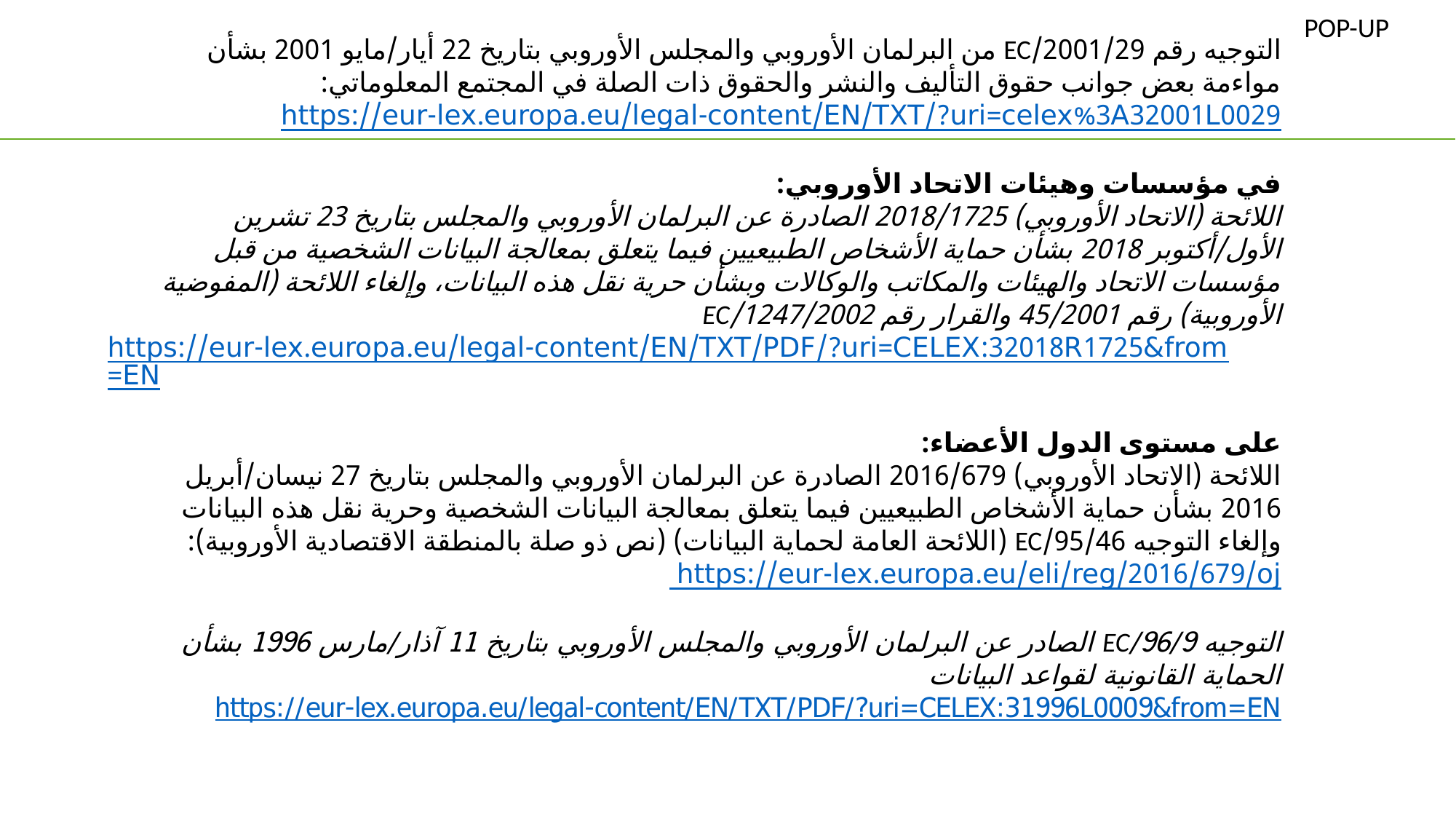

POP-UP
التوجيه رقم 2001/29/EC من البرلمان الأوروبي والمجلس الأوروبي بتاريخ 22 أيار/مايو 2001 بشأن مواءمة بعض جوانب حقوق التأليف والنشر والحقوق ذات الصلة في المجتمع المعلوماتي:
https://eur-lex.europa.eu/legal-content/EN/TXT/?uri=celex%3A32001L0029

في مؤسسات وهيئات الاتحاد الأوروبي:
اللائحة (الاتحاد الأوروبي) 2018/1725 الصادرة عن البرلمان الأوروبي والمجلس بتاريخ 23 تشرين الأول/أكتوبر 2018 بشأن حماية الأشخاص الطبيعيين فيما يتعلق بمعالجة البيانات الشخصية من قبل مؤسسات الاتحاد والهيئات والمكاتب والوكالات وبشأن حرية نقل هذه البيانات، وإلغاء اللائحة (المفوضية الأوروبية) رقم 45/2001 والقرار رقم 1247/2002/EC
https://eur-lex.europa.eu/legal-content/EN/TXT/PDF/?uri=CELEX:32018R1725&from=EN

على مستوى الدول الأعضاء:
اللائحة (الاتحاد الأوروبي) 2016/679 الصادرة عن البرلمان الأوروبي والمجلس بتاريخ 27 نيسان/أبريل 2016 بشأن حماية الأشخاص الطبيعيين فيما يتعلق بمعالجة البيانات الشخصية وحرية نقل هذه البيانات وإلغاء التوجيه 95/46/EC (اللائحة العامة لحماية البيانات) (نص ذو صلة بالمنطقة الاقتصادية الأوروبية):
 https://eur-lex.europa.eu/eli/reg/2016/679/oj

التوجيه 96/9/EC الصادر عن البرلمان الأوروبي والمجلس الأوروبي بتاريخ 11 آذار/مارس 1996 بشأن الحماية القانونية لقواعد البيانات
https://eur-lex.europa.eu/legal-content/EN/TXT/PDF/?uri=CELEX:31996L0009&from=EN